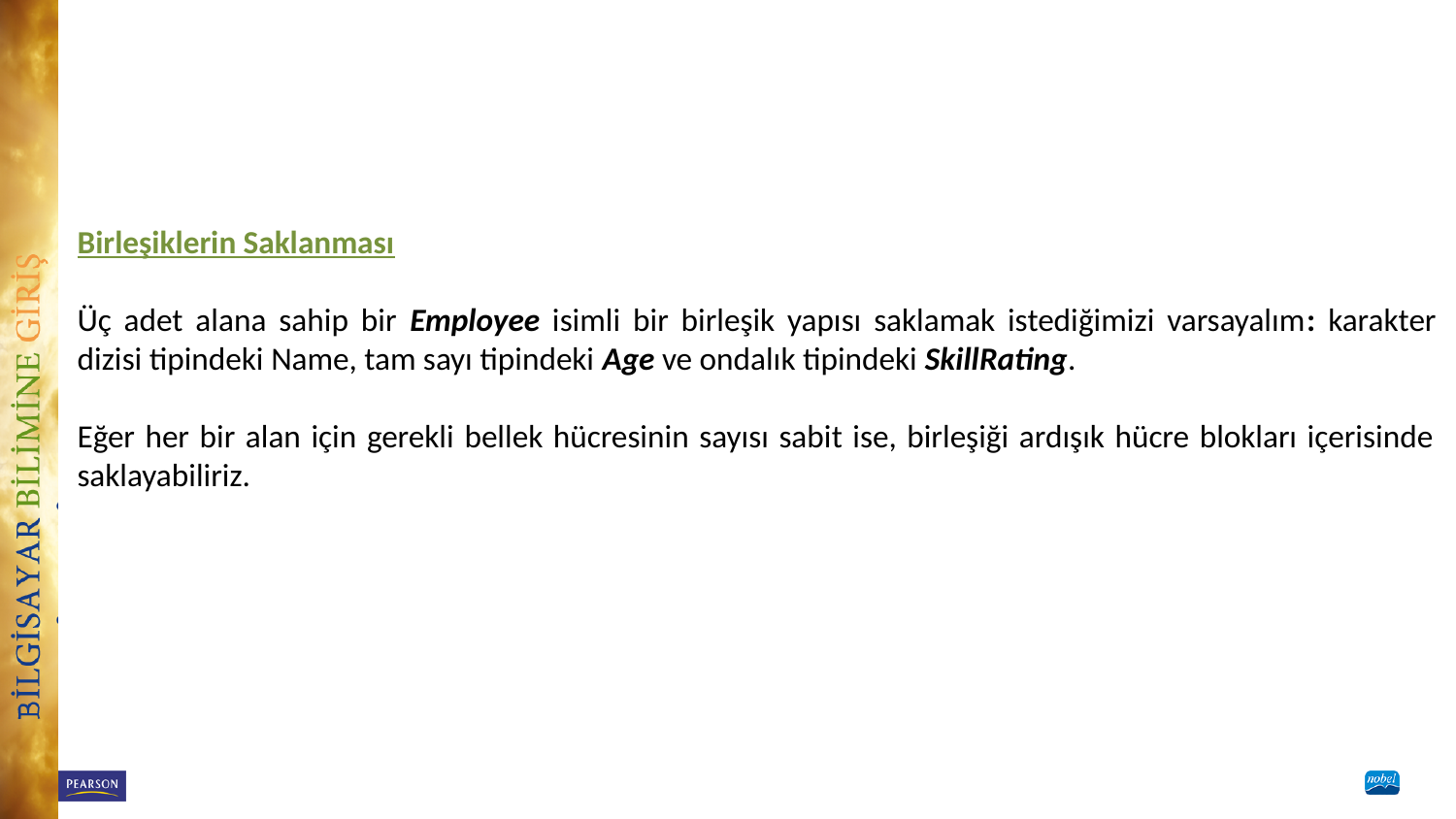

Birleşiklerin Saklanması

Üç adet alana sahip bir Employee isimli bir birleşik yapısı saklamak istediğimizi varsayalım: karakter dizisi tipindeki Name, tam sayı tipindeki Age ve ondalık tipindeki SkillRating.

Eğer her bir alan için gerekli bellek hücresinin sayısı sabit ise, birleşiği ardışık hücre blokları içerisinde saklayabiliriz.